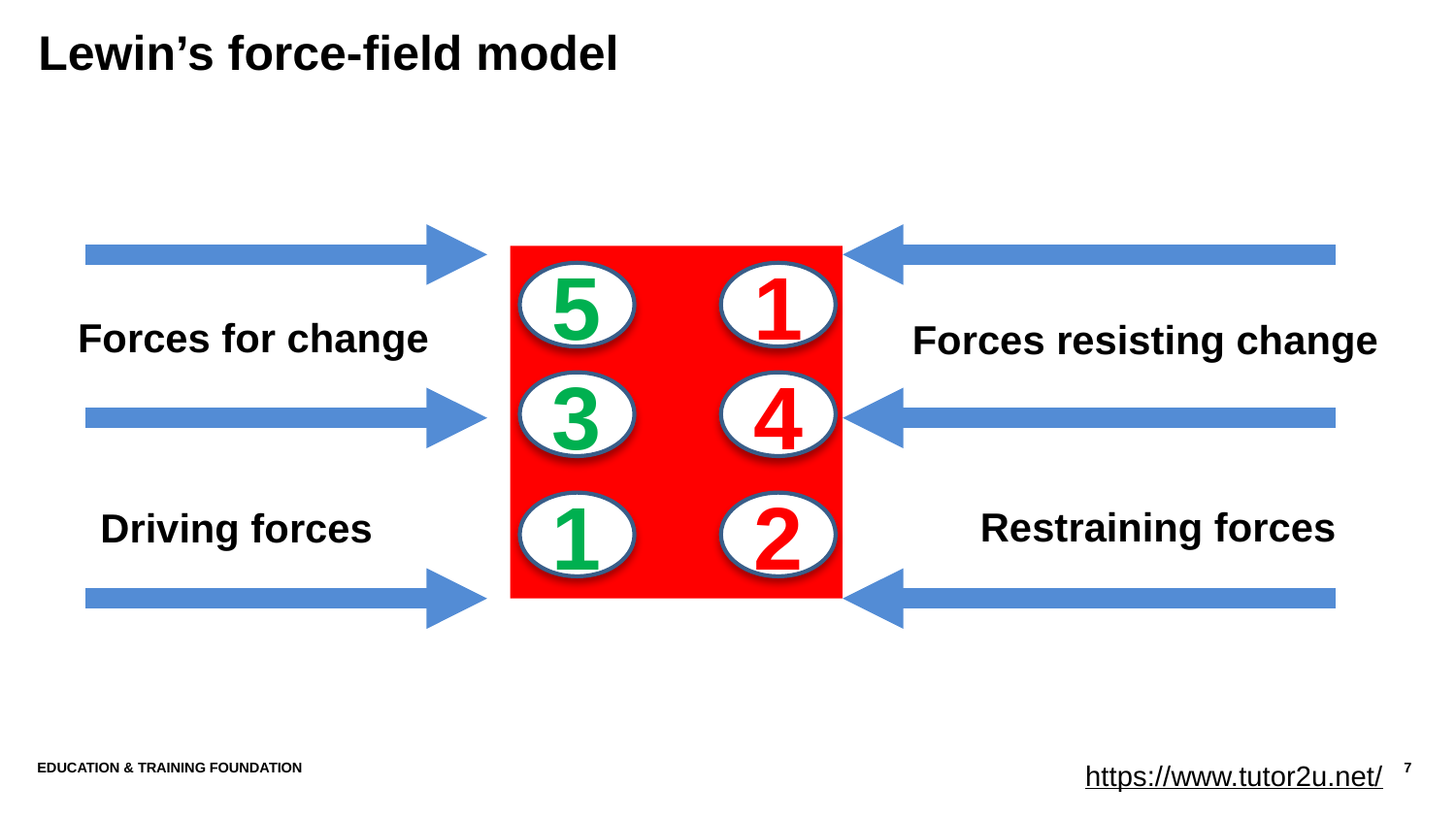

# Lewin’s force-field model

Forces for change
Driving forces
Forces resisting change
Restraining forces
5
3
1
1
4
2
https://www.tutor2u.net/
Education & Training Foundation
7